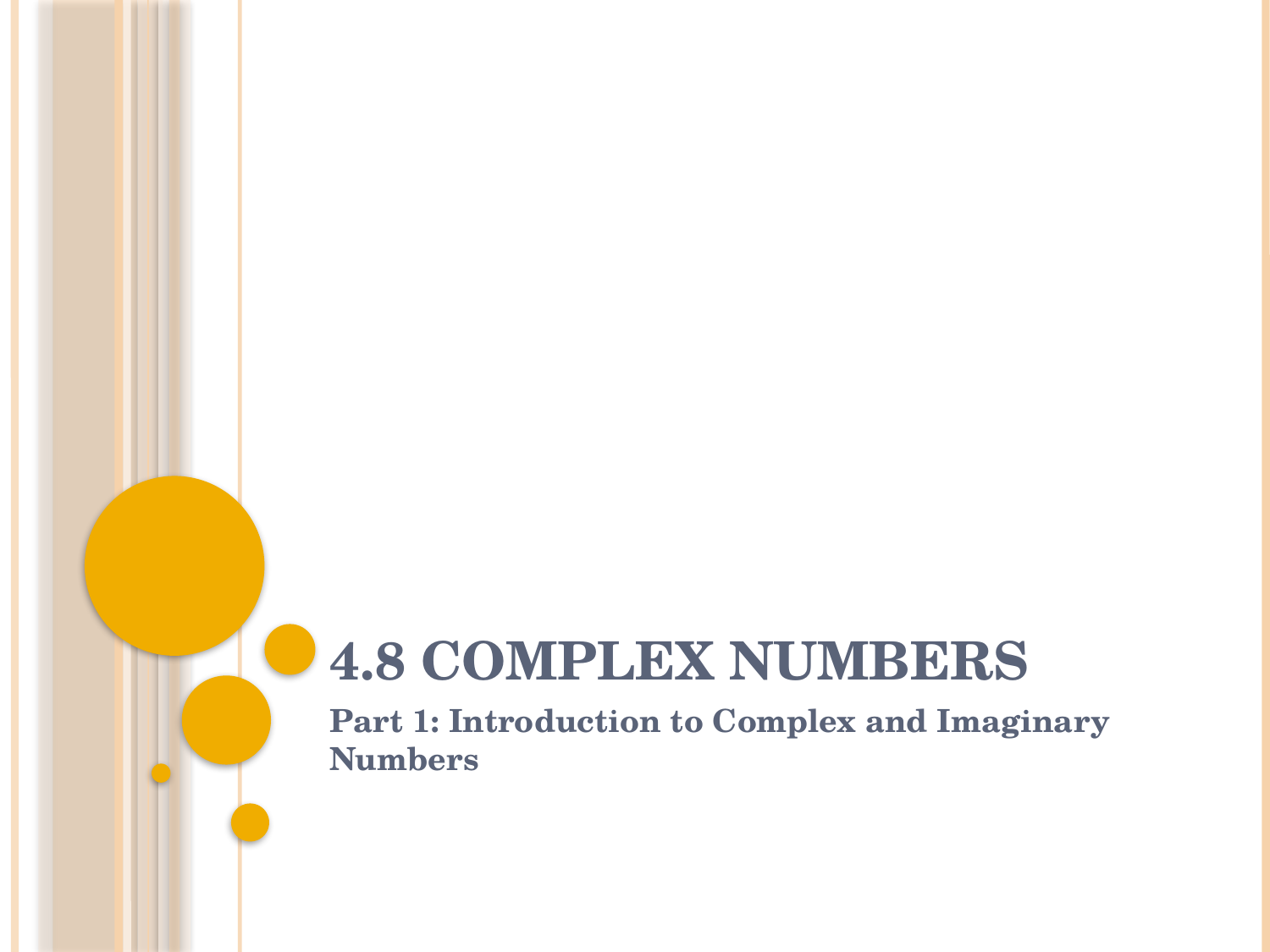

# 4.8 Complex Numbers
Part 1: Introduction to Complex and Imaginary Numbers